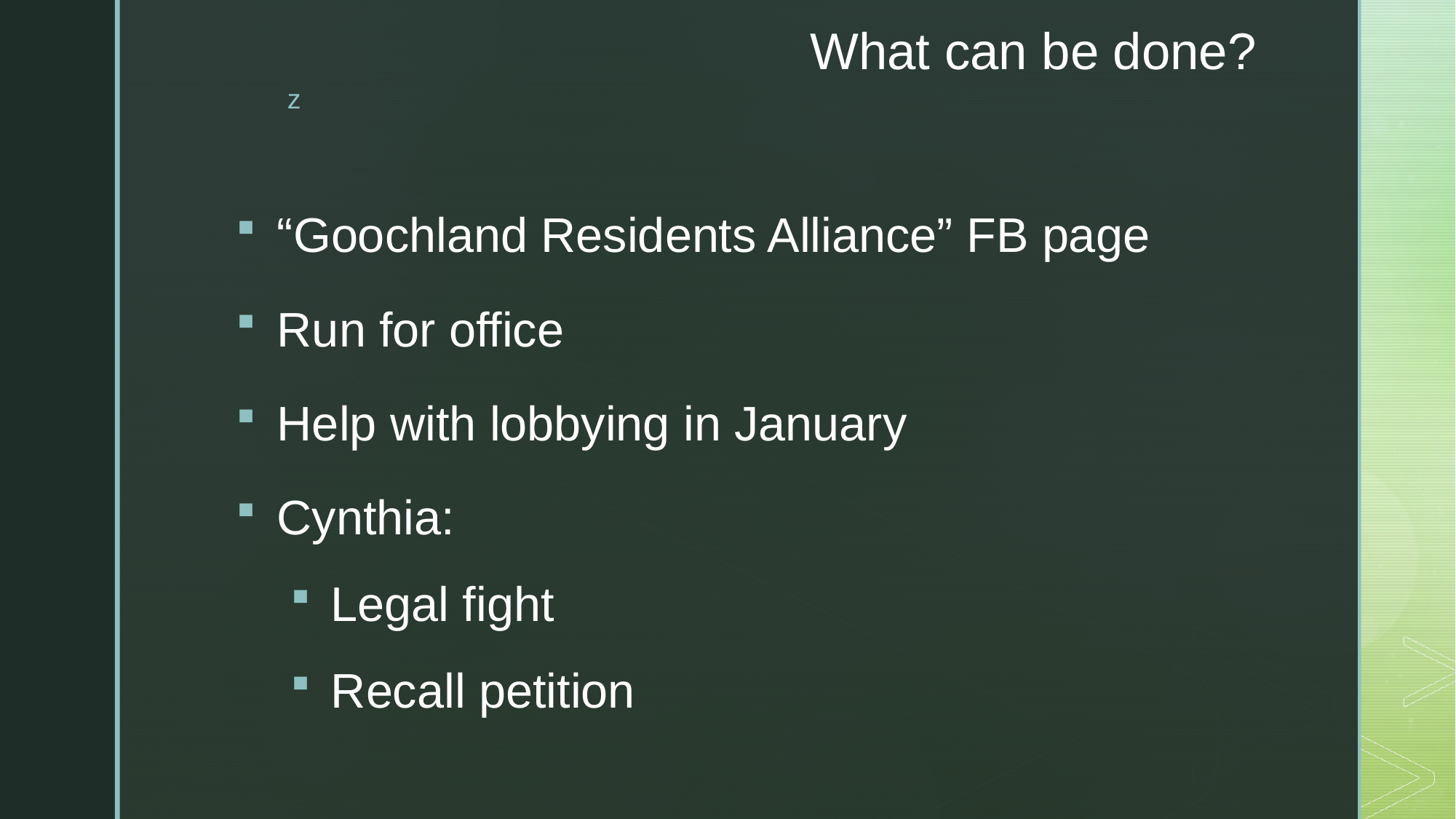

# What can be done?
“Goochland Residents Alliance” FB page
Run for office
Help with lobbying in January
Cynthia:
Legal fight
Recall petition